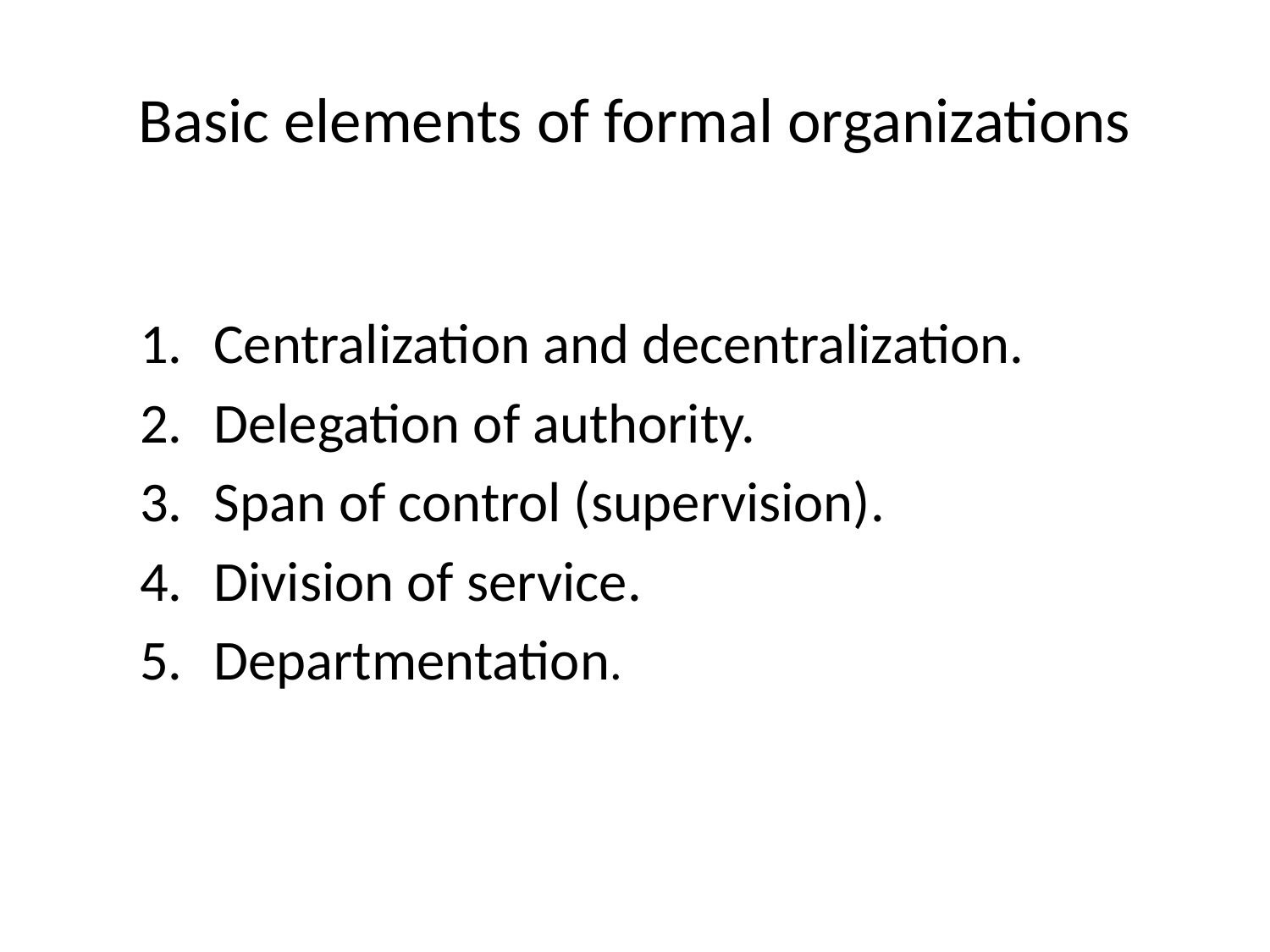

# Basic elements of formal organizations

Centralization and decentralization.
Delegation of authority.
Span of control (supervision).
Division of service.
Departmentation.